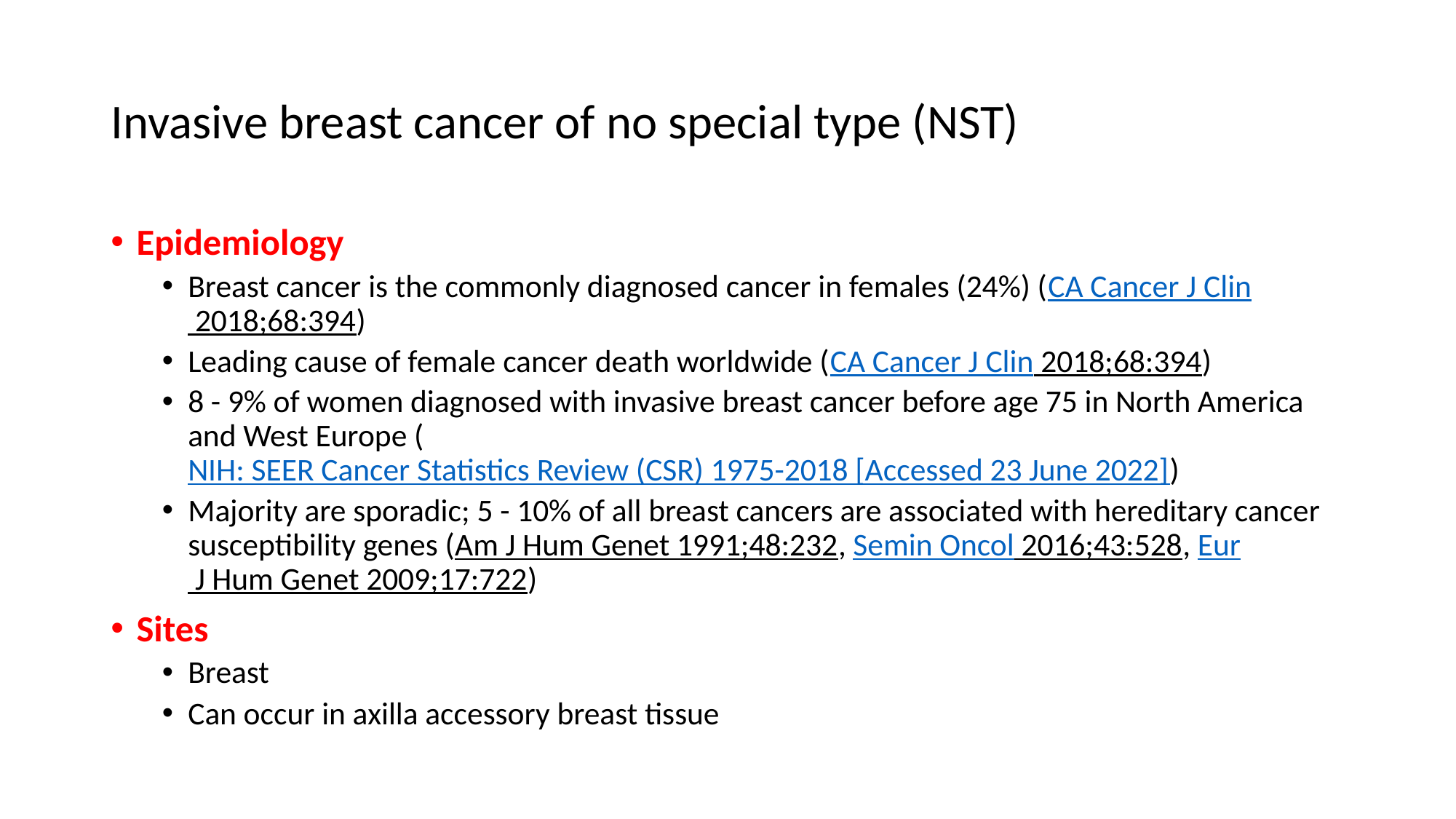

# Invasive breast cancer of no special type (NST)
Epidemiology
Breast cancer is the commonly diagnosed cancer in females (24%) (CA Cancer J Clin 2018;68:394)
Leading cause of female cancer death worldwide (CA Cancer J Clin 2018;68:394)
8 - 9% of women diagnosed with invasive breast cancer before age 75 in North America and West Europe (NIH: SEER Cancer Statistics Review (CSR) 1975-2018 [Accessed 23 June 2022])
Majority are sporadic; 5 - 10% of all breast cancers are associated with hereditary cancer susceptibility genes (Am J Hum Genet 1991;48:232, Semin Oncol 2016;43:528, Eur J Hum Genet 2009;17:722)
Sites
Breast
Can occur in axilla accessory breast tissue